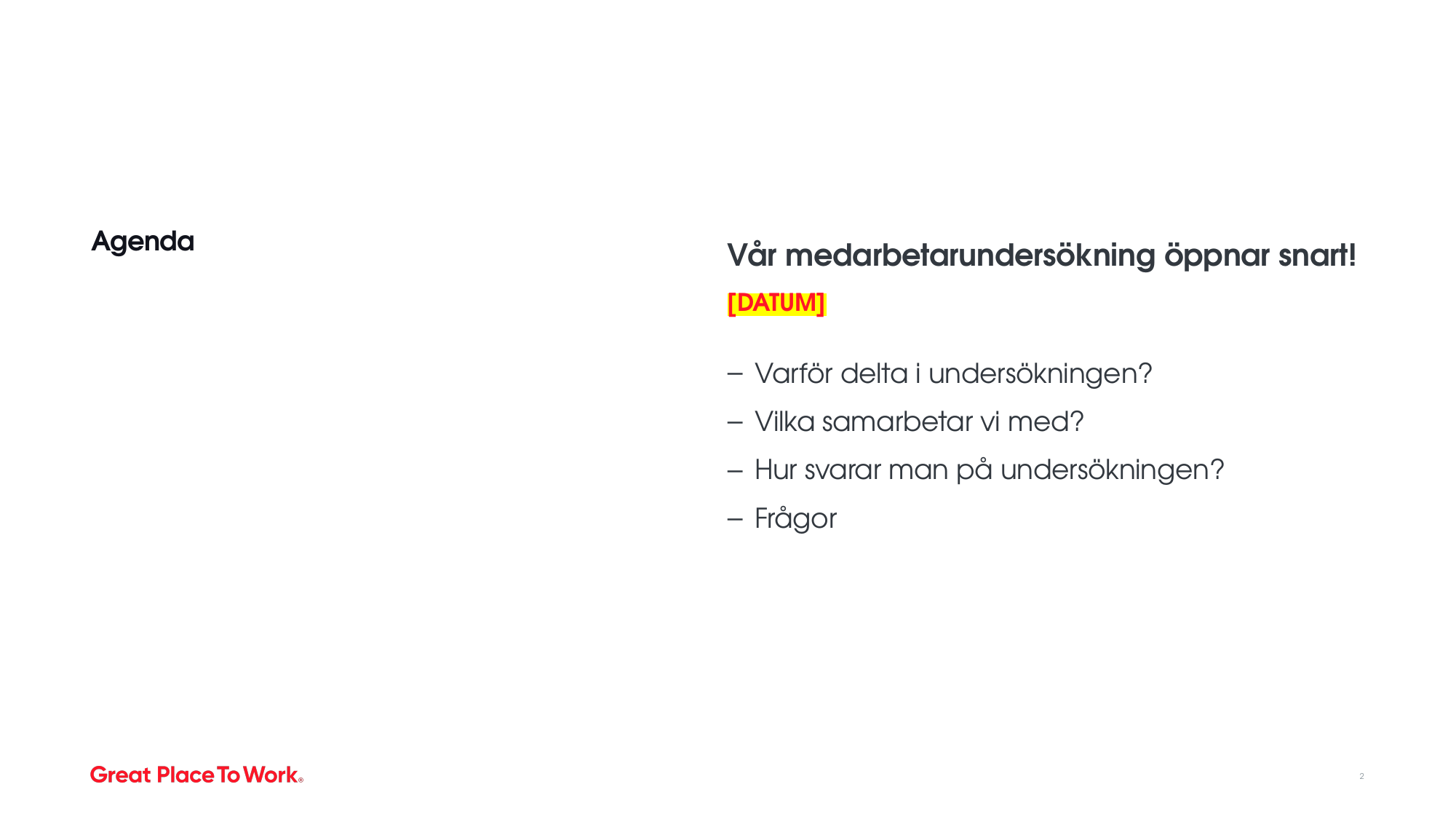

# Agenda
Vår medarbetarundersökning öppnar snart!
[DATUM]
Varför delta i undersökningen?
Vilka samarbetar vi med?
Hur svarar man på undersökningen?
Frågor
2